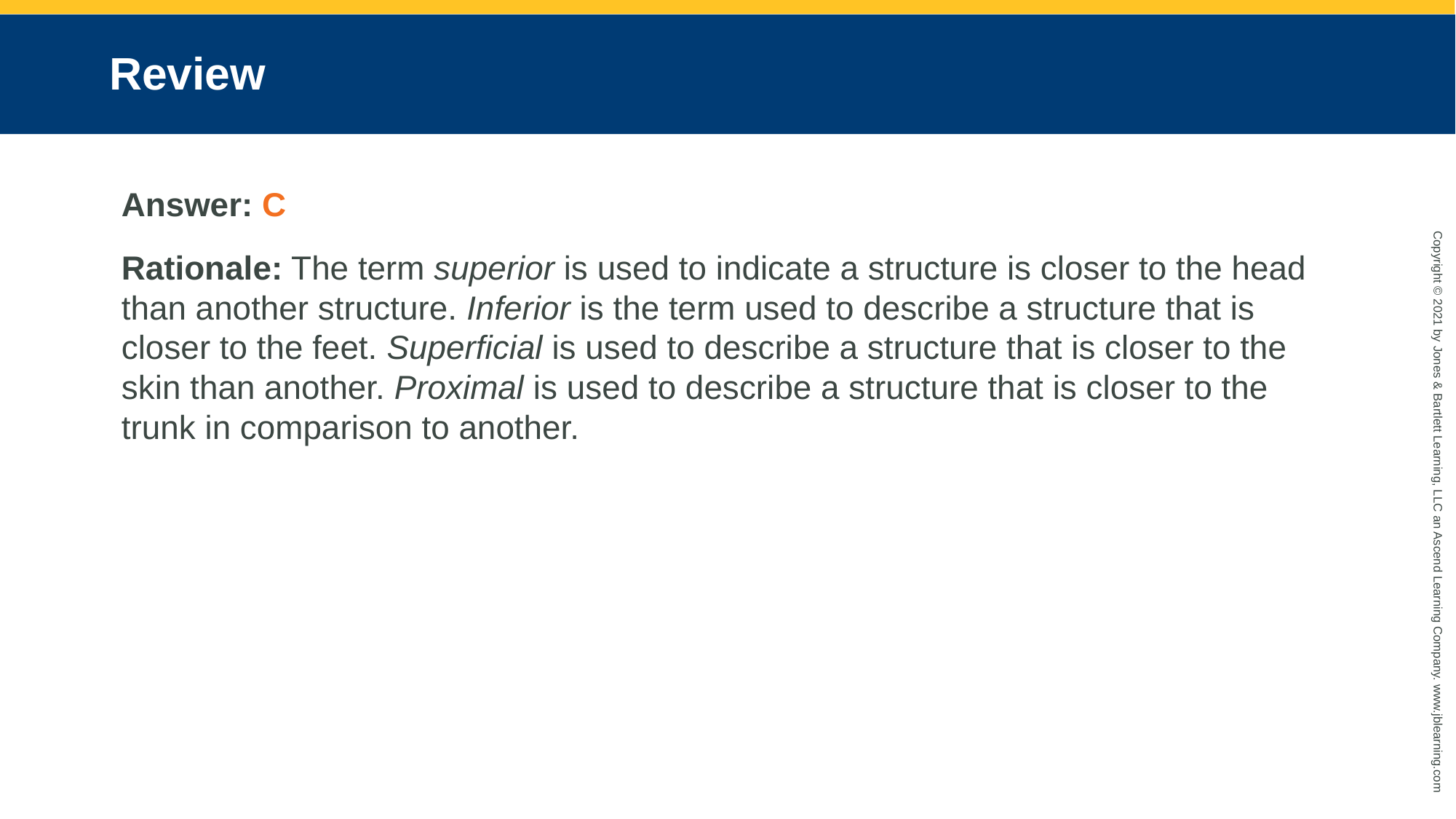

# Review
Answer: C
Rationale: The term superior is used to indicate a structure is closer to the head than another structure. Inferior is the term used to describe a structure that is closer to the feet. Superficial is used to describe a structure that is closer to the skin than another. Proximal is used to describe a structure that is closer to the trunk in comparison to another.